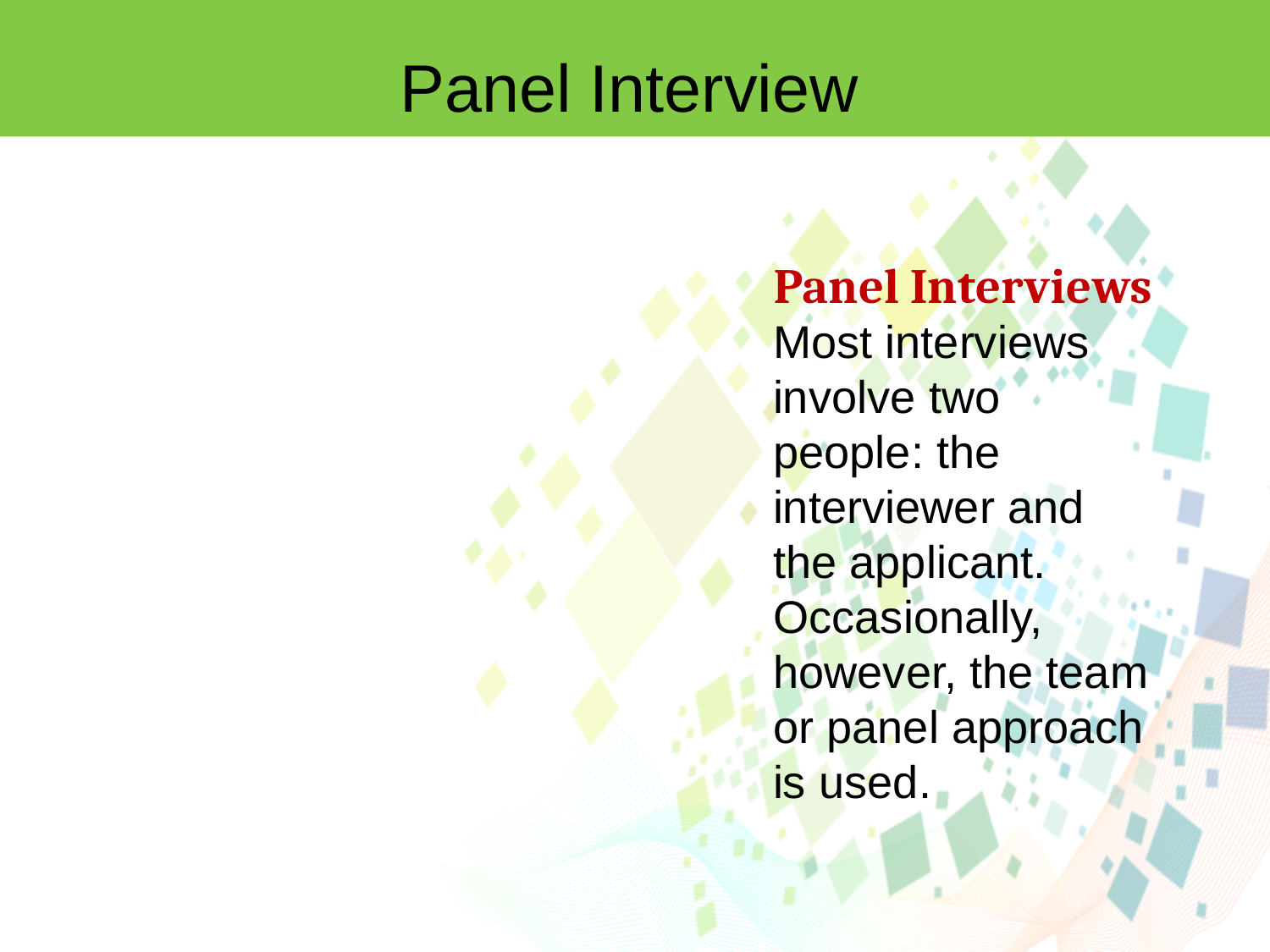

Panel Interview
Panel Interviews
Most interviews involve two people: the interviewer and the applicant. Occasionally,
however, the team or panel approach is used.